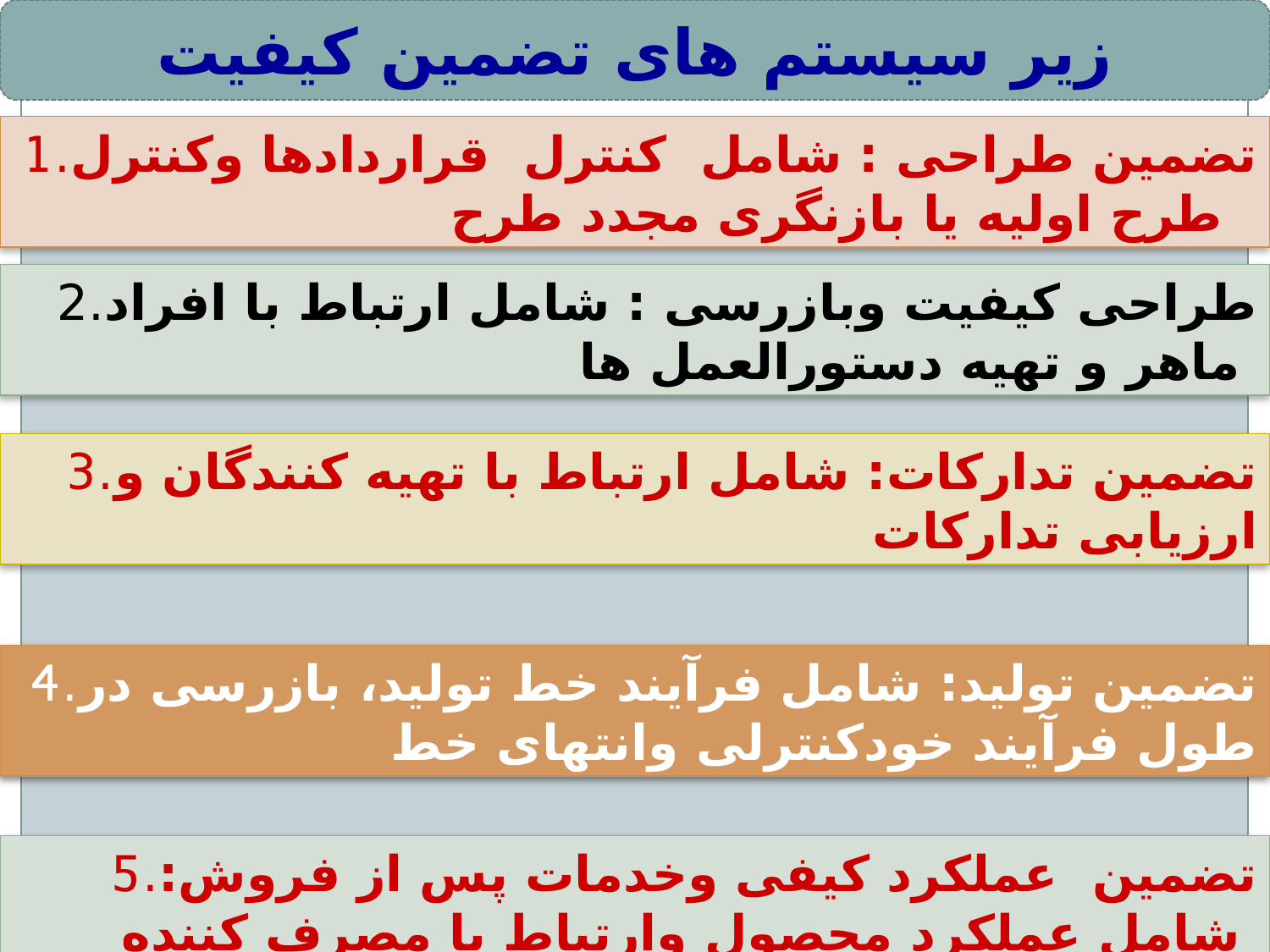

زیر سیستم های تضمین کیفیت
1.تضمین طراحی : شامل  کنترل  قراردادها وکنترل طرح اولیه یا بازنگری مجدد طرح
2.طراحی کیفیت وبازرسی : شامل ارتباط با افراد ماهر و تهیه دستورالعمل ها
3.تضمین تدارکات: شامل ارتباط با تهیه کنندگان و ارزیابی تدارکات
4.تضمین تولید: شامل فرآیند خط تولید، بازرسی در طول فرآیند خودکنترلی وانتهای خط
5.تضمین  عملکرد کیفی وخدمات پس از فروش: شامل عملکرد محصول وارتباط با مصرف کننده